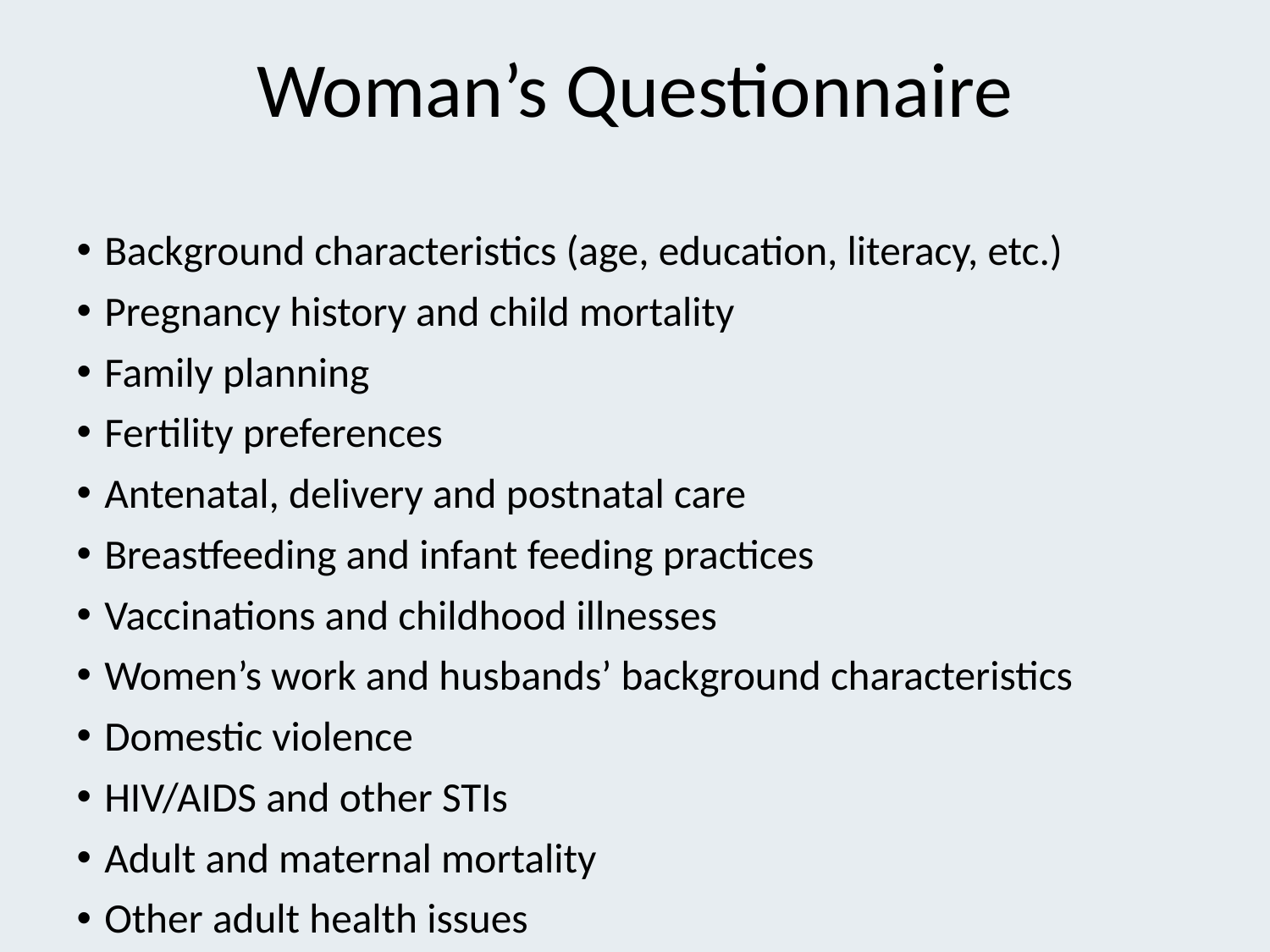

# Woman’s Questionnaire
Background characteristics (age, education, literacy, etc.)
Pregnancy history and child mortality
Family planning
Fertility preferences
Antenatal, delivery and postnatal care
Breastfeeding and infant feeding practices
Vaccinations and childhood illnesses
Women’s work and husbands’ background characteristics
Domestic violence
HIV/AIDS and other STIs
Adult and maternal mortality
Other adult health issues